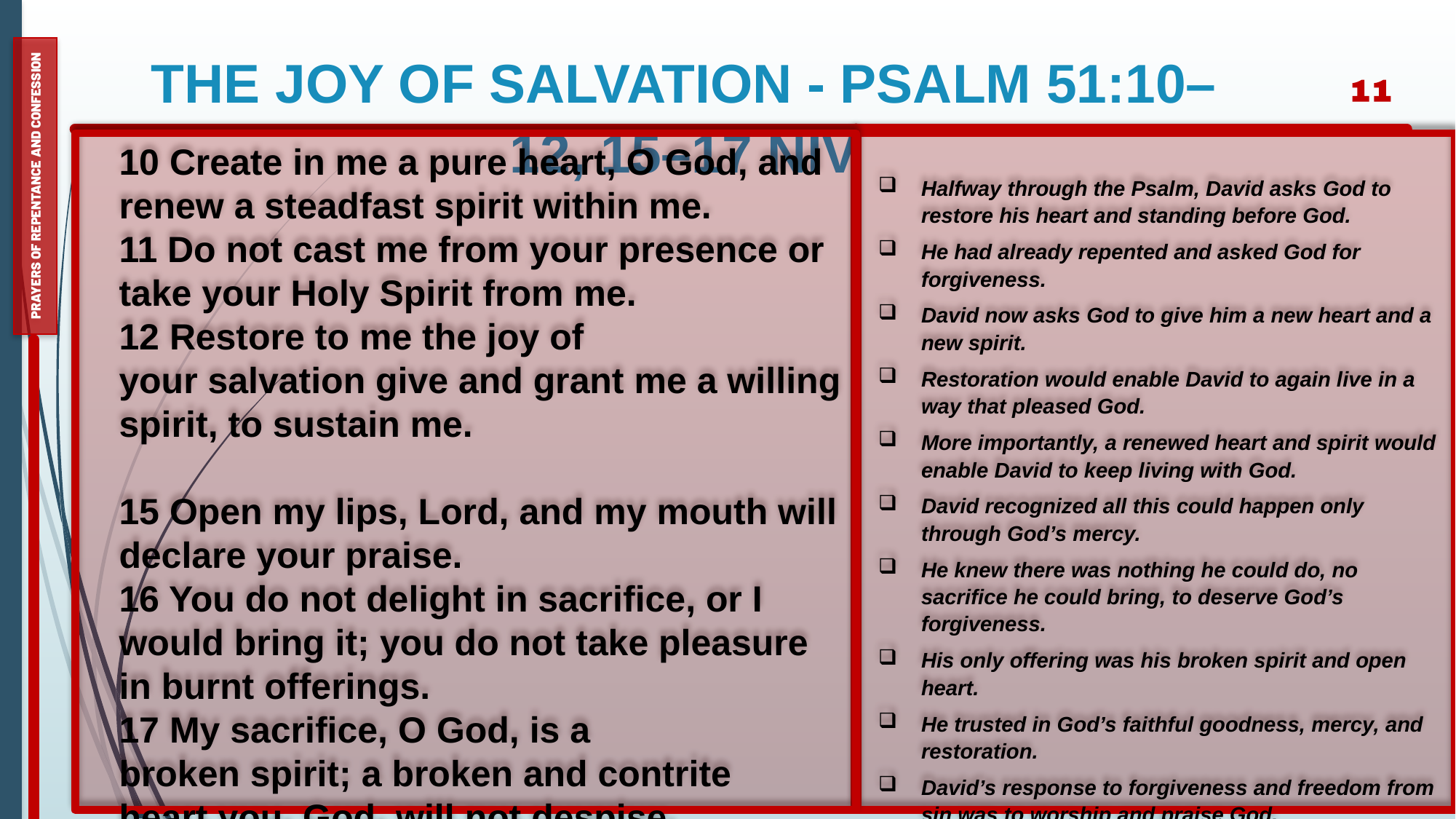

# The Joy of Salvation - Psalm 51:10–12, 15–17 NIV
11
10 Create in me a pure heart, O God, and renew a steadfast spirit within me.
11 Do not cast me from your presence or take your Holy Spirit from me.
12 Restore to me the joy of your salvation give and grant me a willing spirit, to sustain me.

15 Open my lips, Lord, and my mouth will declare your praise.
16 You do not delight in sacrifice, or I would bring it; you do not take pleasure in burnt offerings.
17 My sacrifice, O God, is a broken spirit; a broken and contrite heart you, God, will not despise.

Halfway through the Psalm, David asks God to restore his heart and standing before God.
He had already repented and asked God for forgiveness.
David now asks God to give him a new heart and a new spirit.
Restoration would enable David to again live in a way that pleased God.
More importantly, a renewed heart and spirit would enable David to keep living with God.
David recognized all this could happen only through God’s mercy.
He knew there was nothing he could do, no sacrifice he could bring, to deserve God’s forgiveness.
His only offering was his broken spirit and open heart.
He trusted in God’s faithful goodness, mercy, and restoration.
David’s response to forgiveness and freedom from sin was to worship and praise God.
Prayers of Repentance and confession